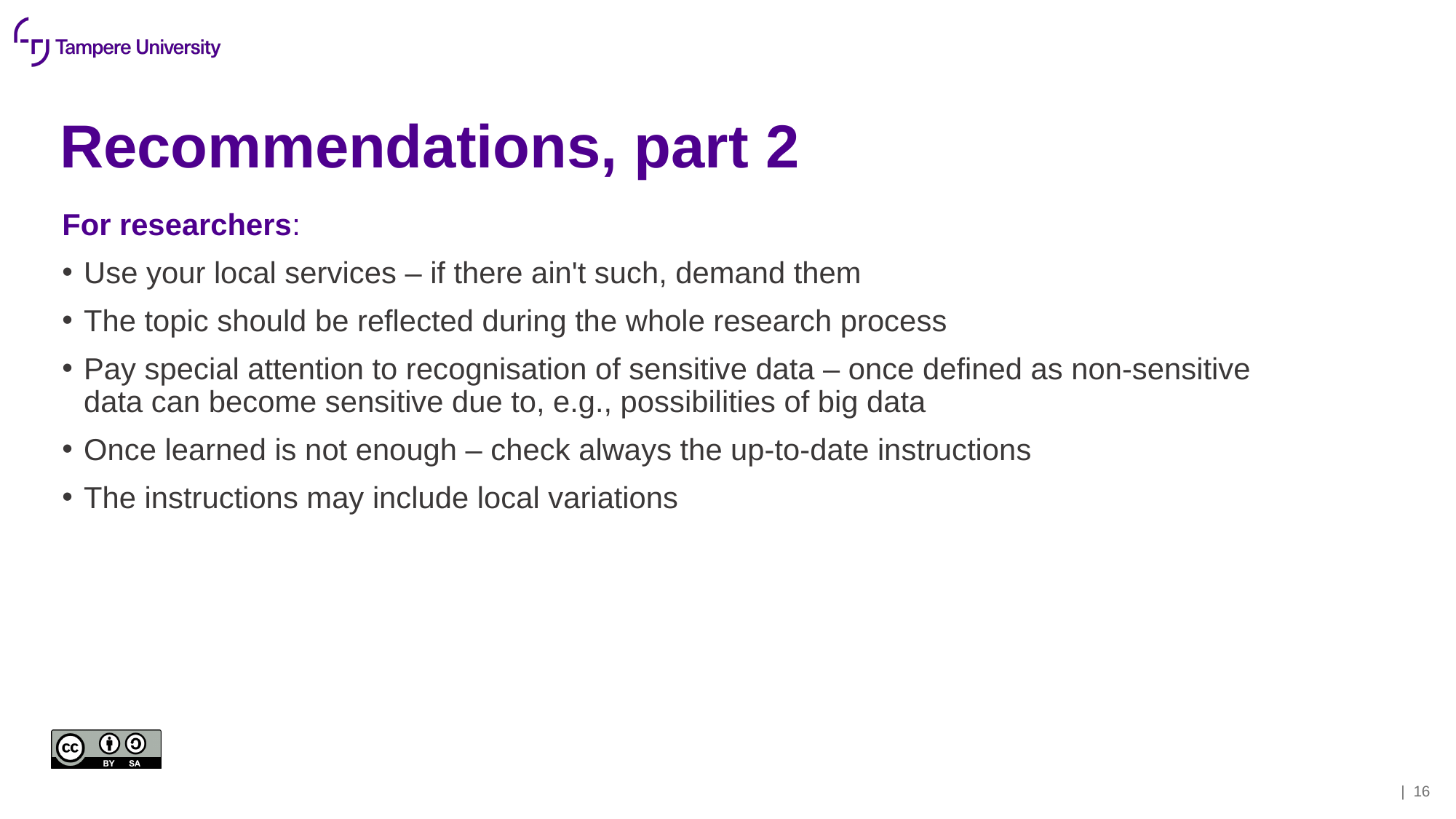

# Recommendations, part 2
For researchers:
Use your local services – if there ain't such, demand them
The topic should be reflected during the whole research process
Pay special attention to recognisation of sensitive data – once defined as non-sensitive data can become sensitive due to, e.g., possibilities of big data
Once learned is not enough – check always the up-to-date instructions
The instructions may include local variations

|  16